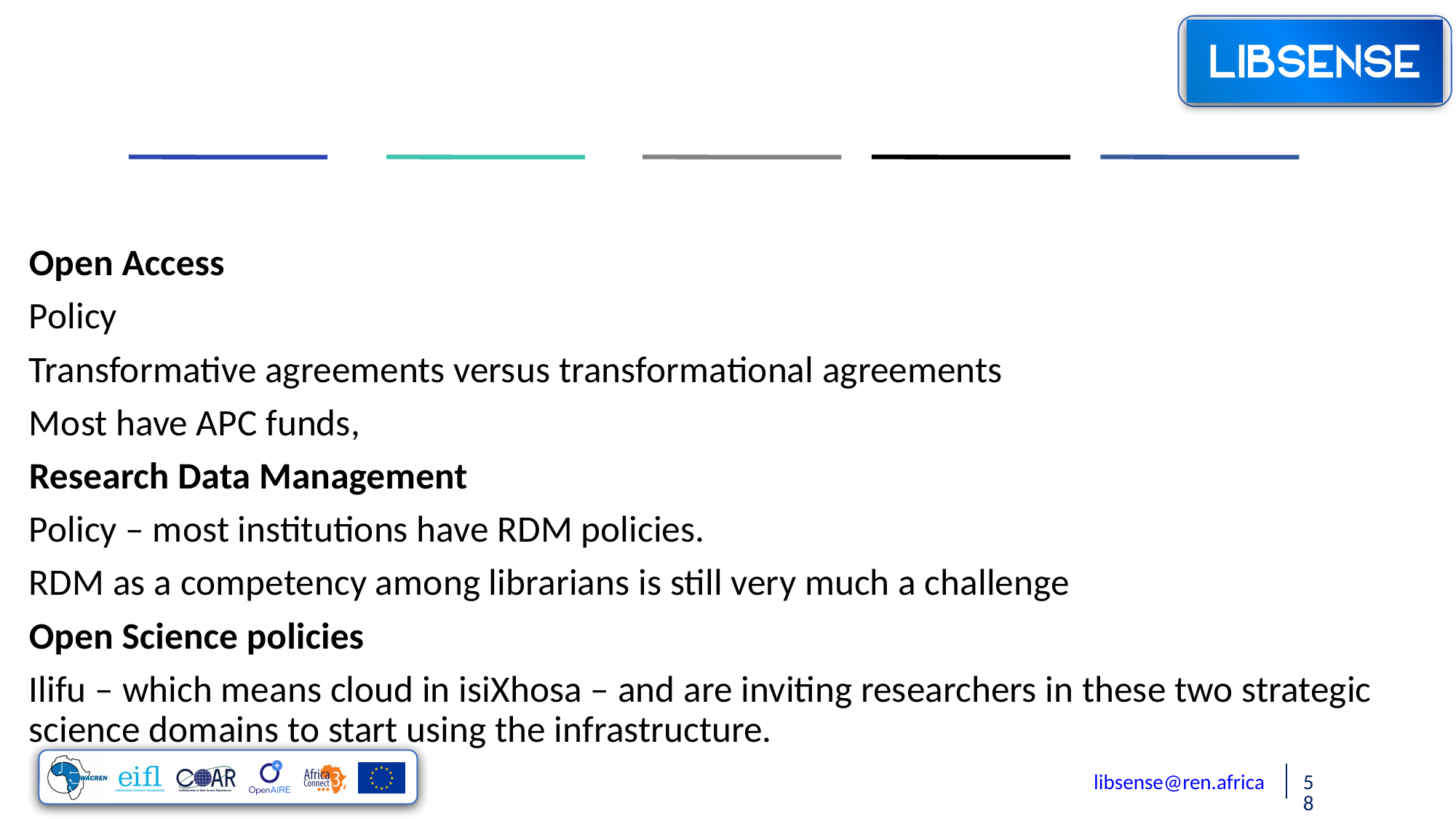

Open Access
Policy
Transformative agreements versus transformational agreements
Most have APC funds,
Research Data Management
Policy – most institutions have RDM policies.
RDM as a competency among librarians is still very much a challenge
Open Science policies
Ilifu – which means cloud in isiXhosa – and are inviting researchers in these two strategic science domains to start using the infrastructure.

libsense@ren.africa
58